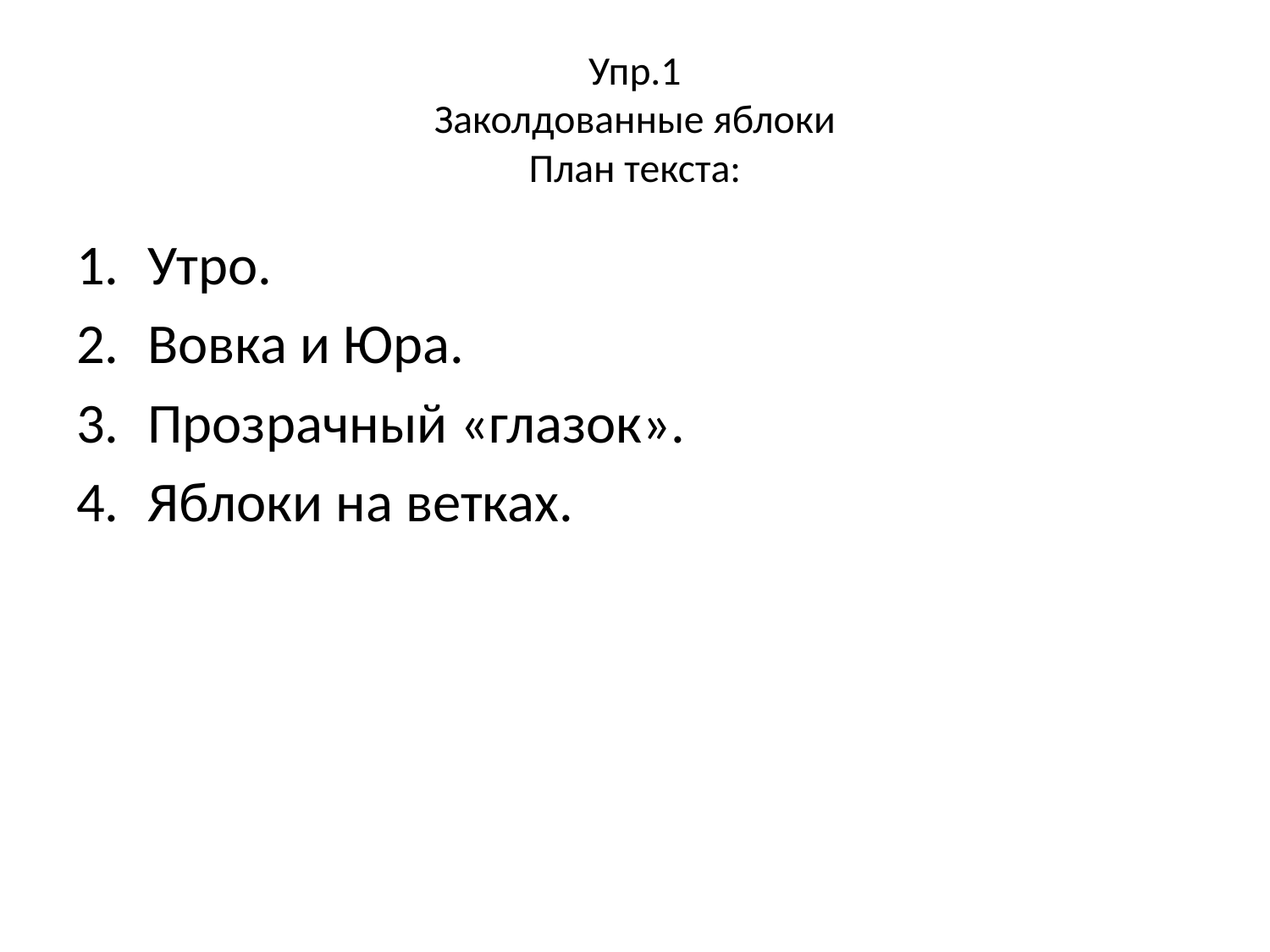

# Упр.1 Заколдованные яблоки План текста:
Утро.
Вовка и Юра.
Прозрачный «глазок».
Яблоки на ветках.